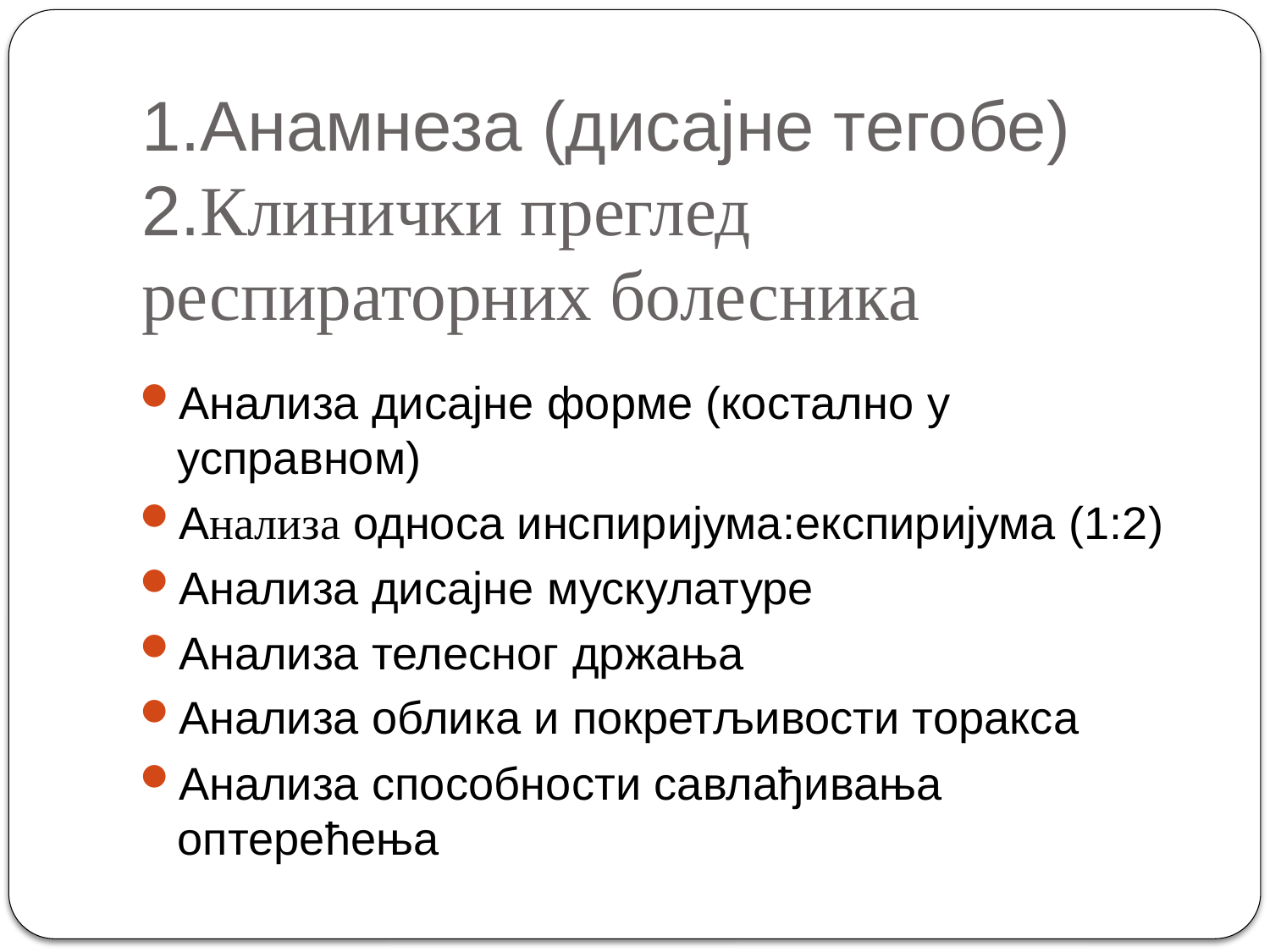

# 1.Анамнеза (дисајне тегобе) 2.Клинички преглед респираторних болесника
Анализа дисајне форме (костално у усправном)
Aнализа односа инспиријума:експиријума (1:2)
Анализа дисајне мускулатуре
Анализа телесног држања
Анализа облика и покретљивости торакса
Анализа способности савлађивања оптерећења